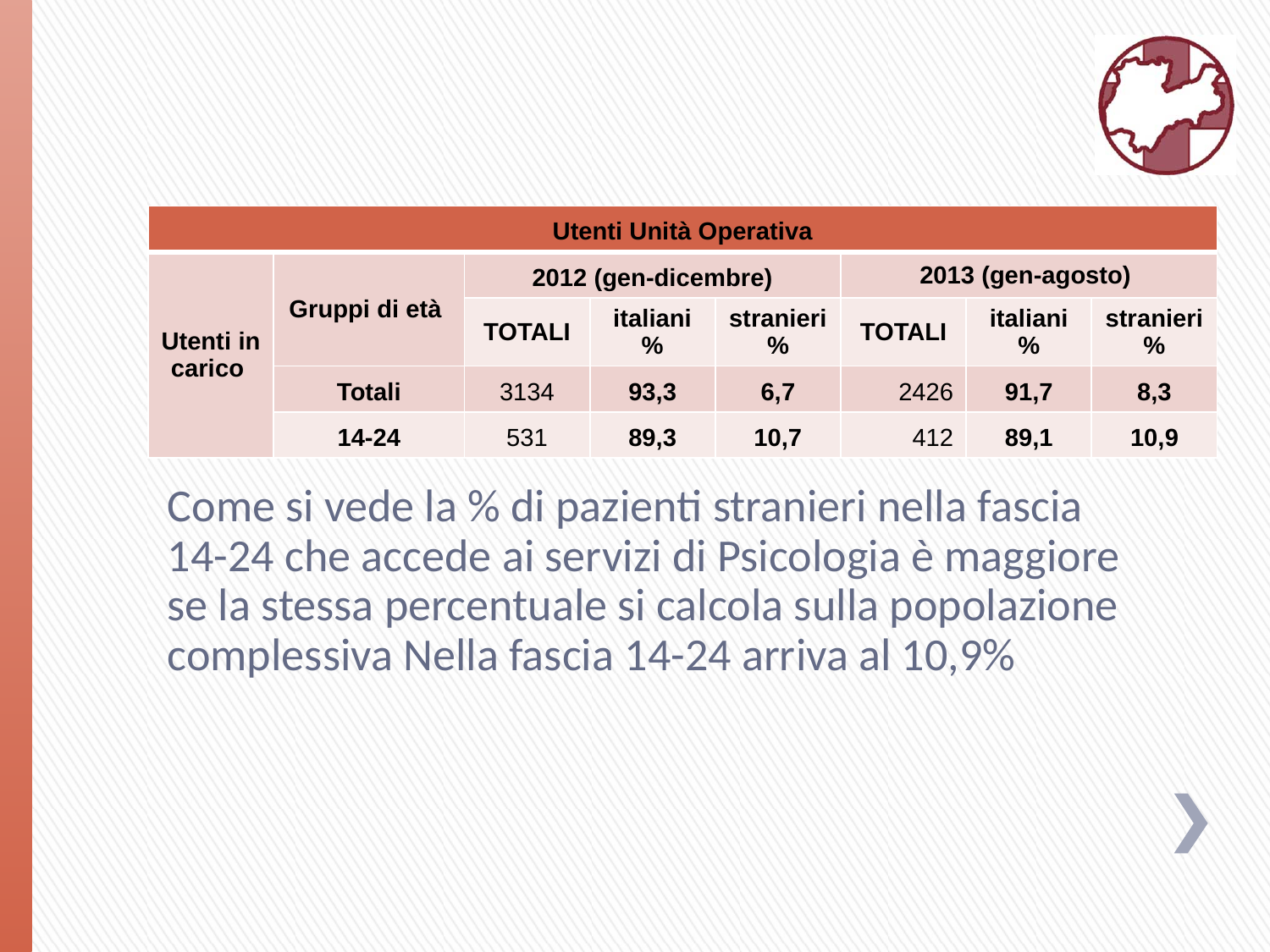

| Utenti Unità Operativa |  |  |  |  |  |  |  |
| --- | --- | --- | --- | --- | --- | --- | --- |
| Utenti in carico | Gruppi di età | 2012 (gen-dicembre) |  |  | 2013 (gen-agosto) |  |  |
|  |  | TOTALI | italiani % | stranieri % | TOTALI | italiani % | stranieri % |
|  | Totali | 3134 | 93,3 | 6,7 | 2426 | 91,7 | 8,3 |
|  | 14-24 | 531 | 89,3 | 10,7 | 412 | 89,1 | 10,9 |
Come si vede la % di pazienti stranieri nella fascia 14-24 che accede ai servizi di Psicologia è maggiore se la stessa percentuale si calcola sulla popolazione complessiva Nella fascia 14-24 arriva al 10,9%